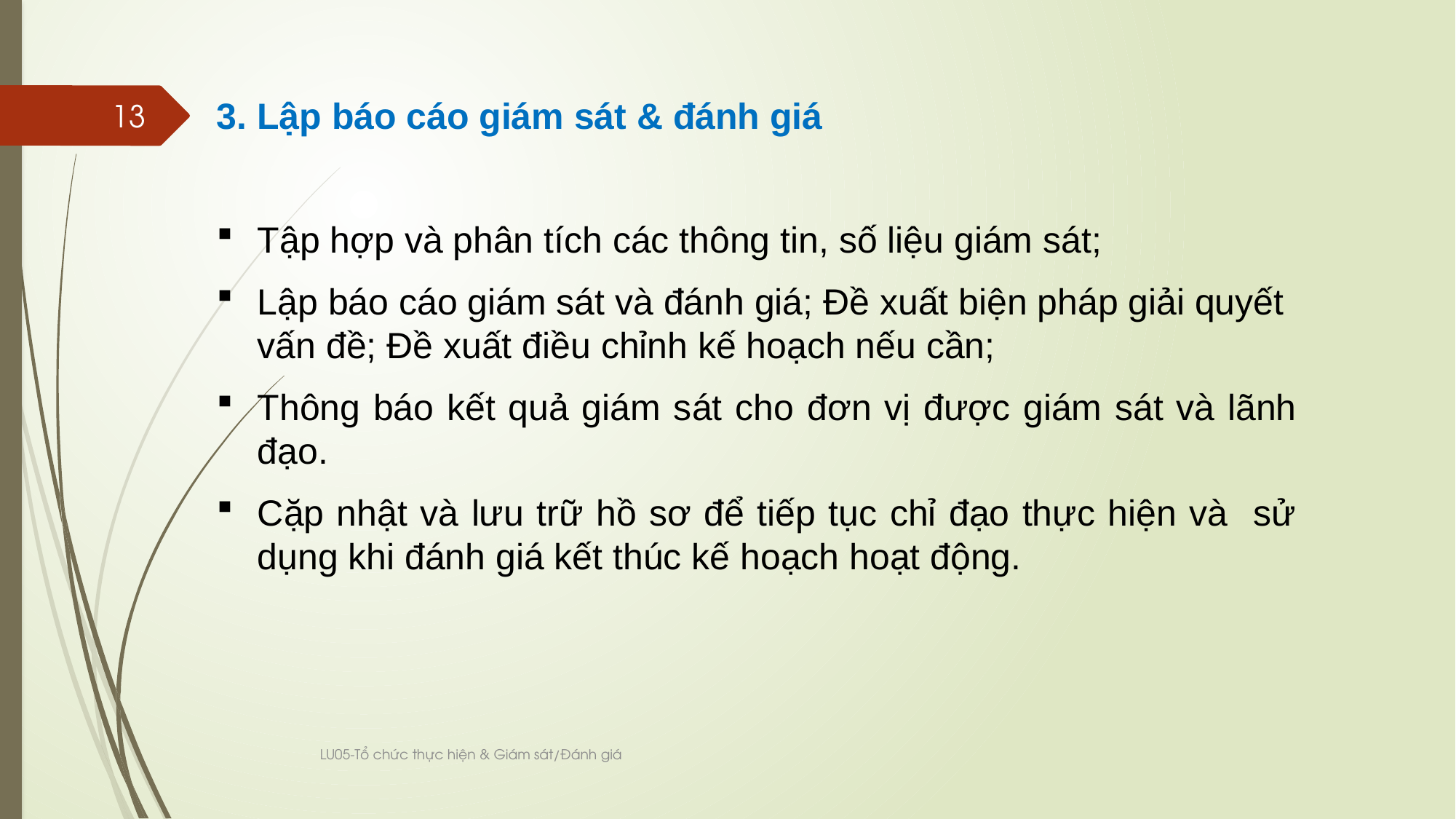

3. Lập báo cáo giám sát & đánh giá

Tập hợp và phân tích các thông tin, số liệu giám sát;
Lập báo cáo giám sát và đánh giá; Đề xuất biện pháp giải quyết vấn đề; Đề xuất điều chỉnh kế hoạch nếu cần;
Thông báo kết quả giám sát cho đơn vị được giám sát và lãnh đạo.
Cặp nhật và lưu trữ hồ sơ để tiếp tục chỉ đạo thực hiện và  sử dụng khi đánh giá kết thúc kế hoạch hoạt động.
13
LU05-Tổ chức thực hiện & Giám sát/Đánh giá